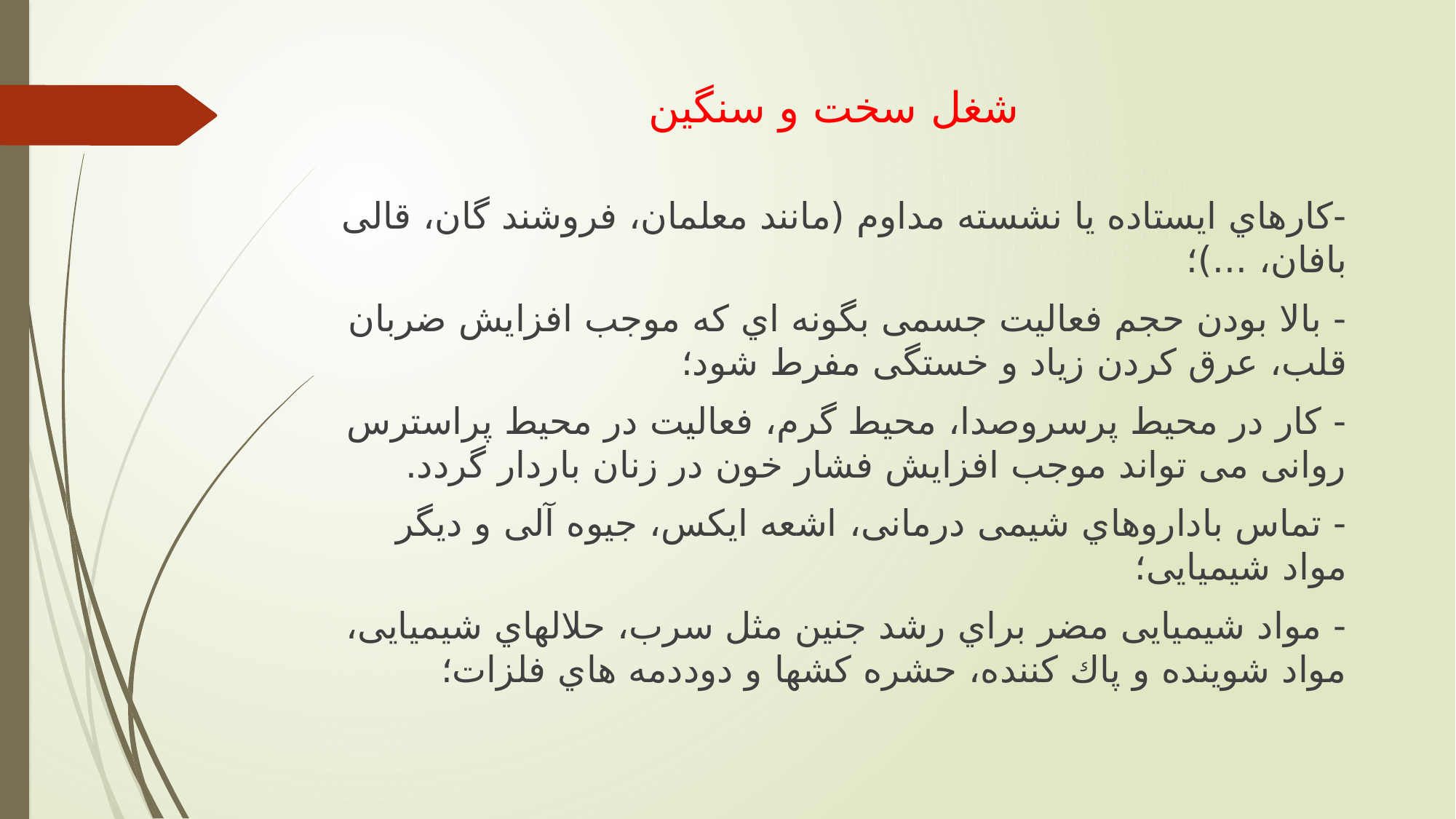

# شغل سخت و سنگین
-كارهاي ايستاده يا نشسته مداوم (مانند معلمان، فروشند گان، قالی بافان، ...)؛
- بالا بودن حجم فعالیت جسمی بگونه اي كه موجب افزايش ضربان قلب، عرق كردن زياد و خستگی مفرط شود؛
- كار در محیط پرسروصدا، محیط گرم، فعالیت در محیط پراسترس روانی می تواند موجب افزايش فشار خون در زنان باردار گردد.
- تماس باداروهاي شیمی درمانی، اشعه ايكس، جیوه آلی و ديگر مواد شیمیايی؛
- مواد شیمیايی مضر براي رشد جنین مثل سرب، حلالهاي شیمیايی، مواد شوينده و پاك كننده، حشره كشها و دوددمه هاي فلزات؛